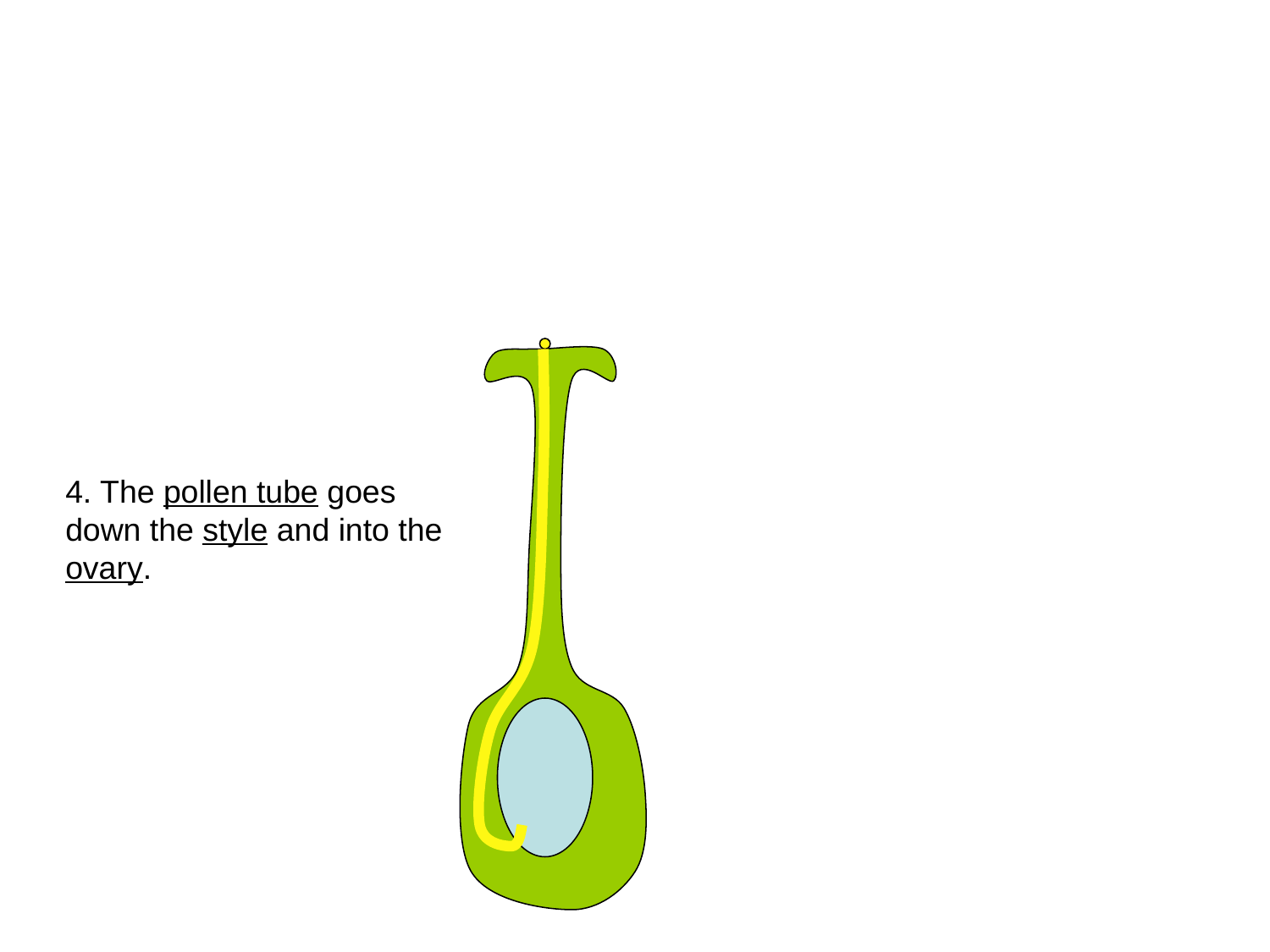

4. The pollen tube goes down the style and into the ovary.